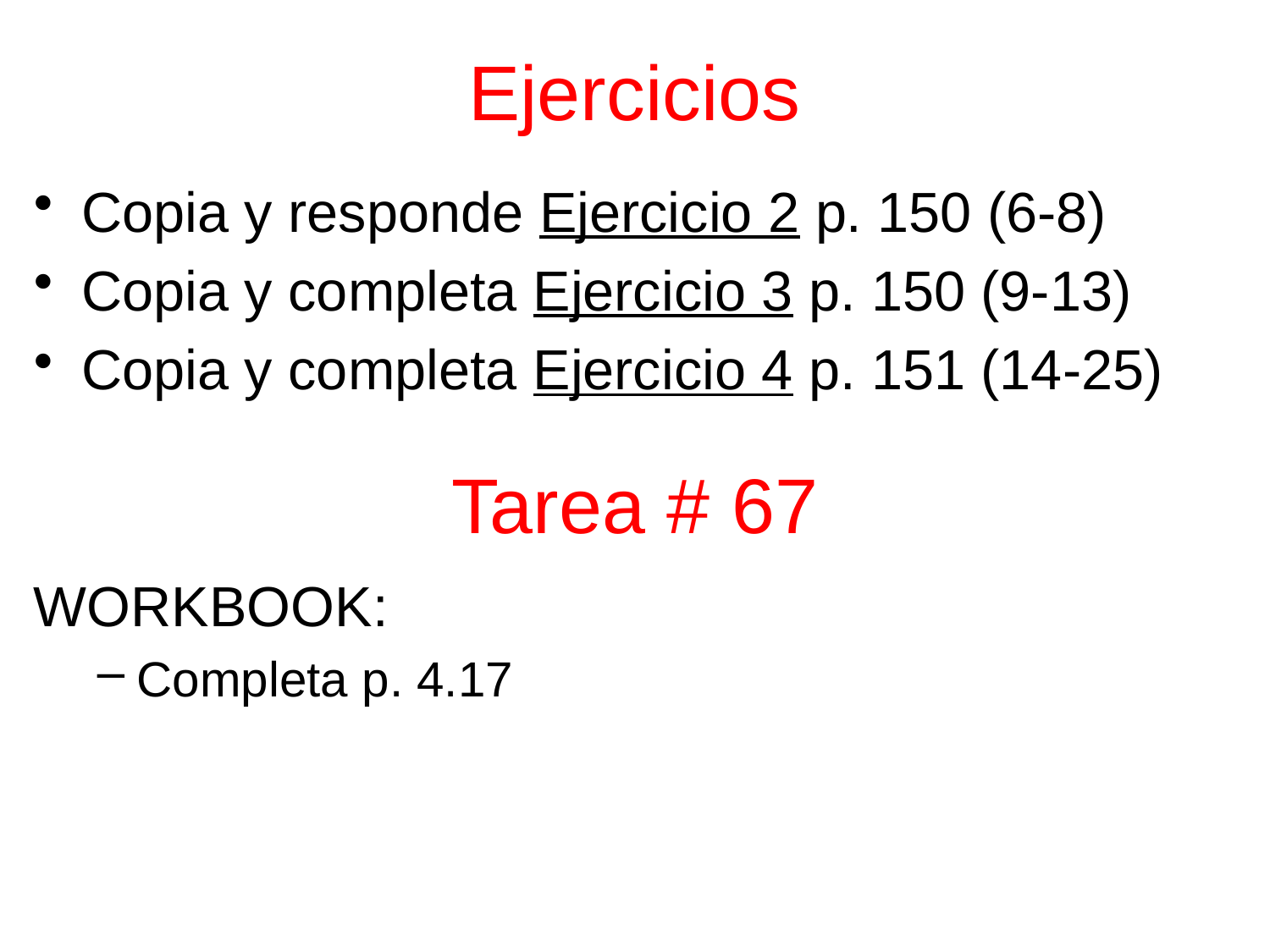

# Ejercicios
Copia y responde Ejercicio 2 p. 150 (6-8)
Copia y completa Ejercicio 3 p. 150 (9-13)
Copia y completa Ejercicio 4 p. 151 (14-25)

WORKBOOK:
Completa p. 4.17
Tarea # 67